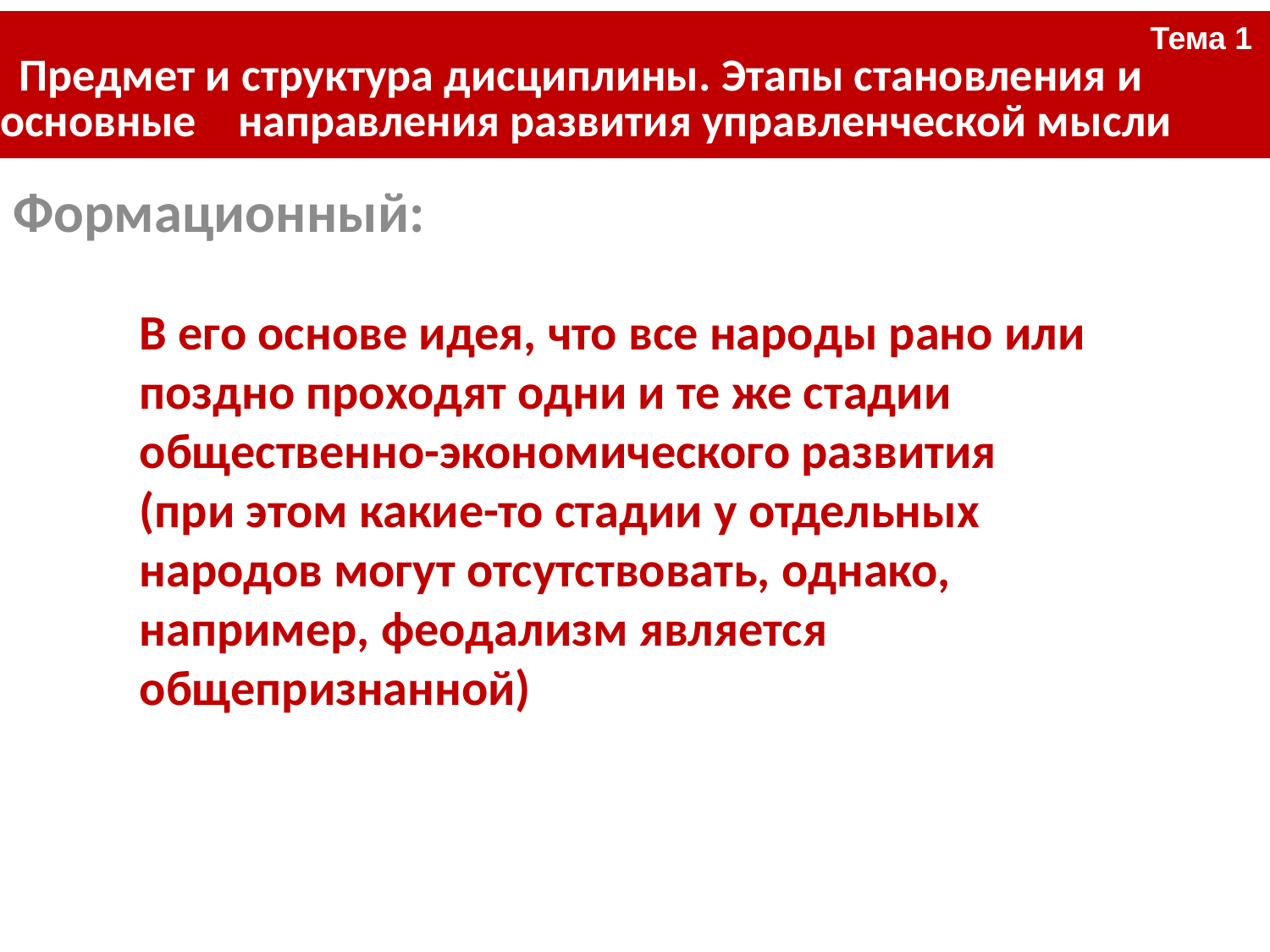

| Тема 1 Предмет и структура дисциплины. Этапы становления и основные направления развития управленческой мысли |
| --- |
#
Формационный:

В его основе идея, что все народы рано или поздно проходят одни и те же стадии общественно-экономического развития (при этом какие-то стадии у отдельных народов могут отсутствовать, однако, например, феодализм является общепризнанной)